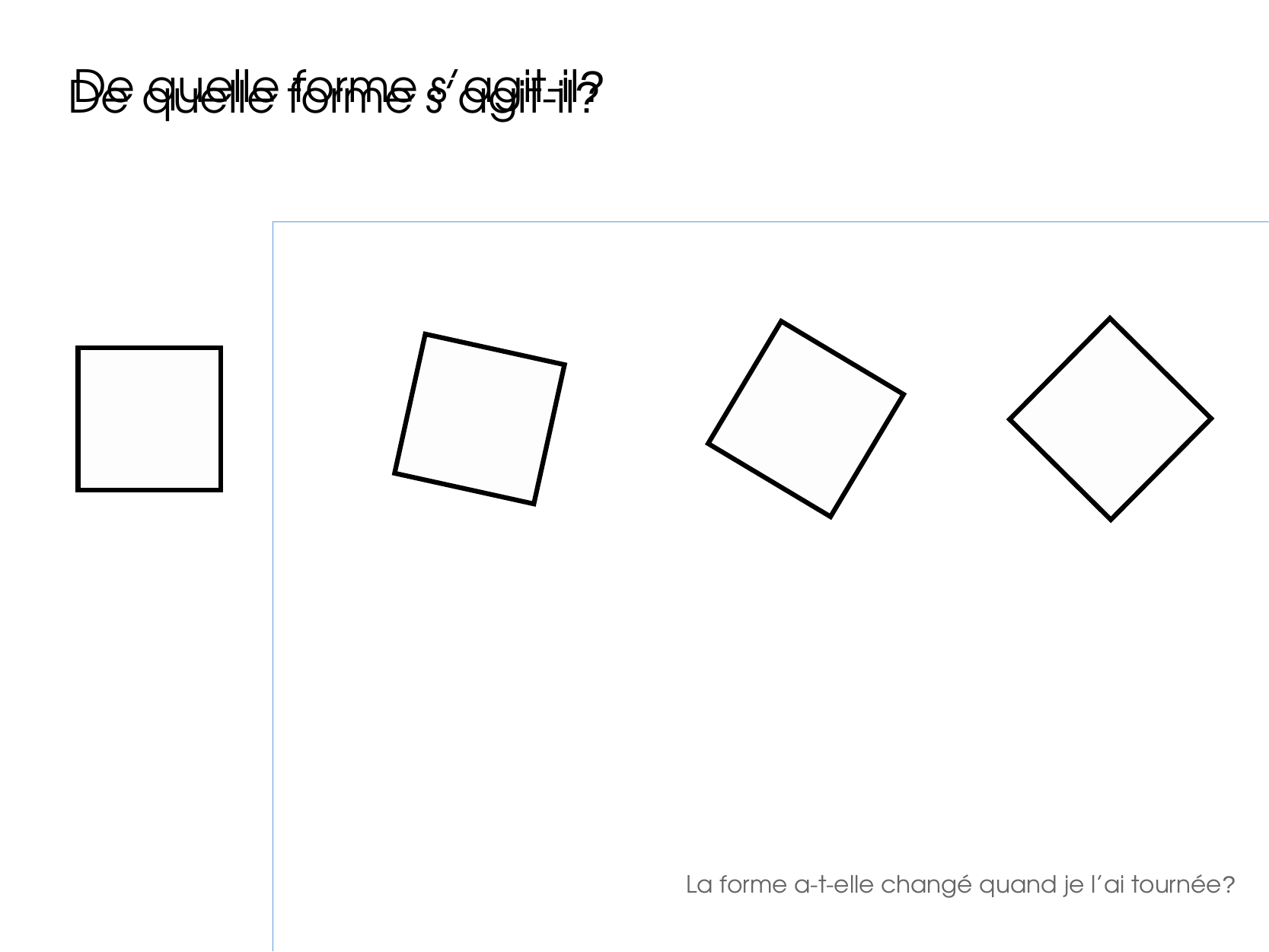

De quelle forme s’agit-il?
De quelle forme s’agit-il?

La forme a-t-elle changé quand je l’ai tournée?